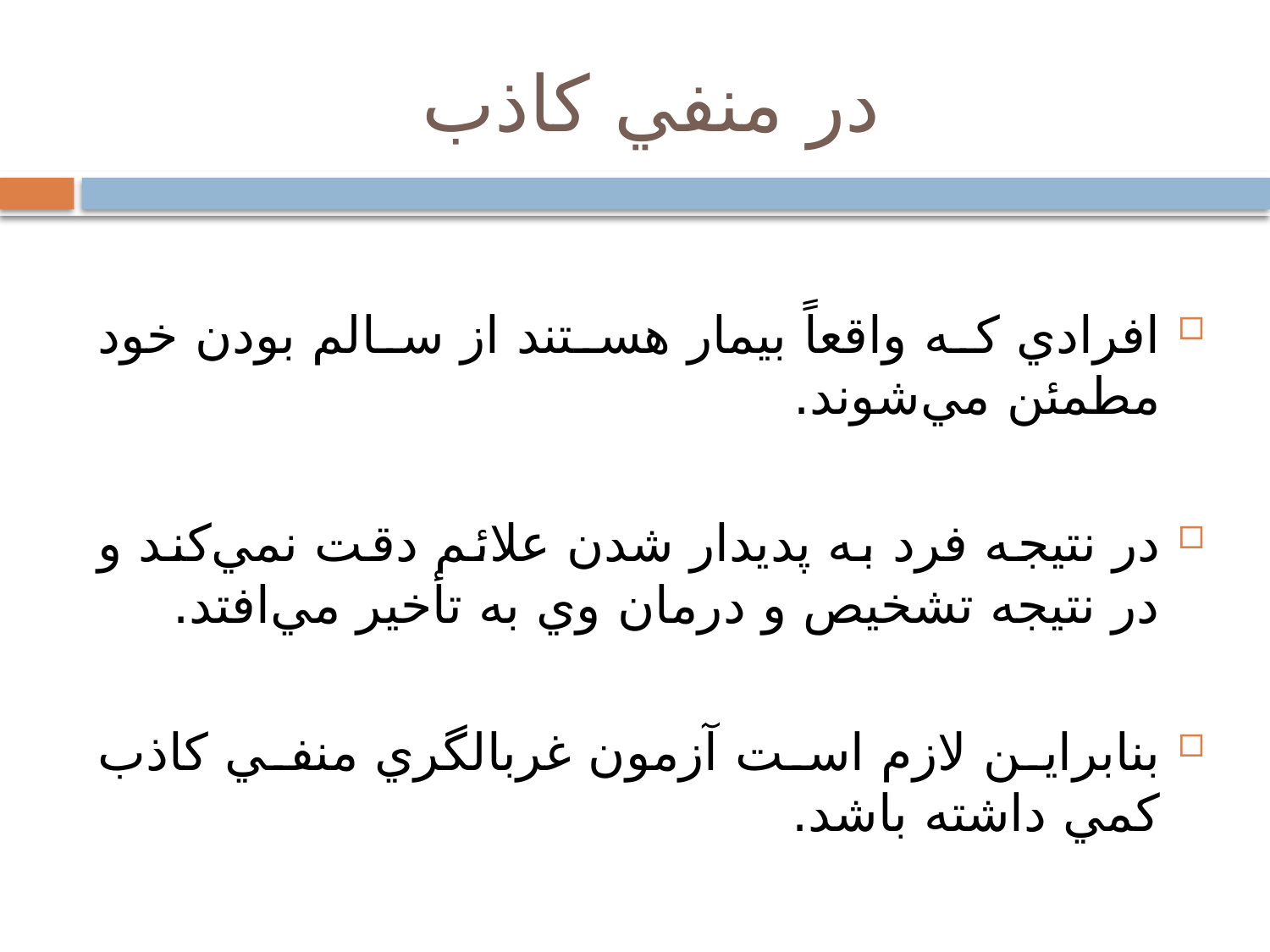

# در منفي كاذب

افرادي كه واقعاً بيمار هستند از سالم بودن خود مطمئن مي‌شوند.

در نتيجه فرد به پديدار شدن علائم دقت نمي‌كند و در نتيجه تشخيص و درمان وي به تأخير مي‌افتد.

بنابراين لازم است آزمون غربالگري منفي كاذب كمي داشته باشد.